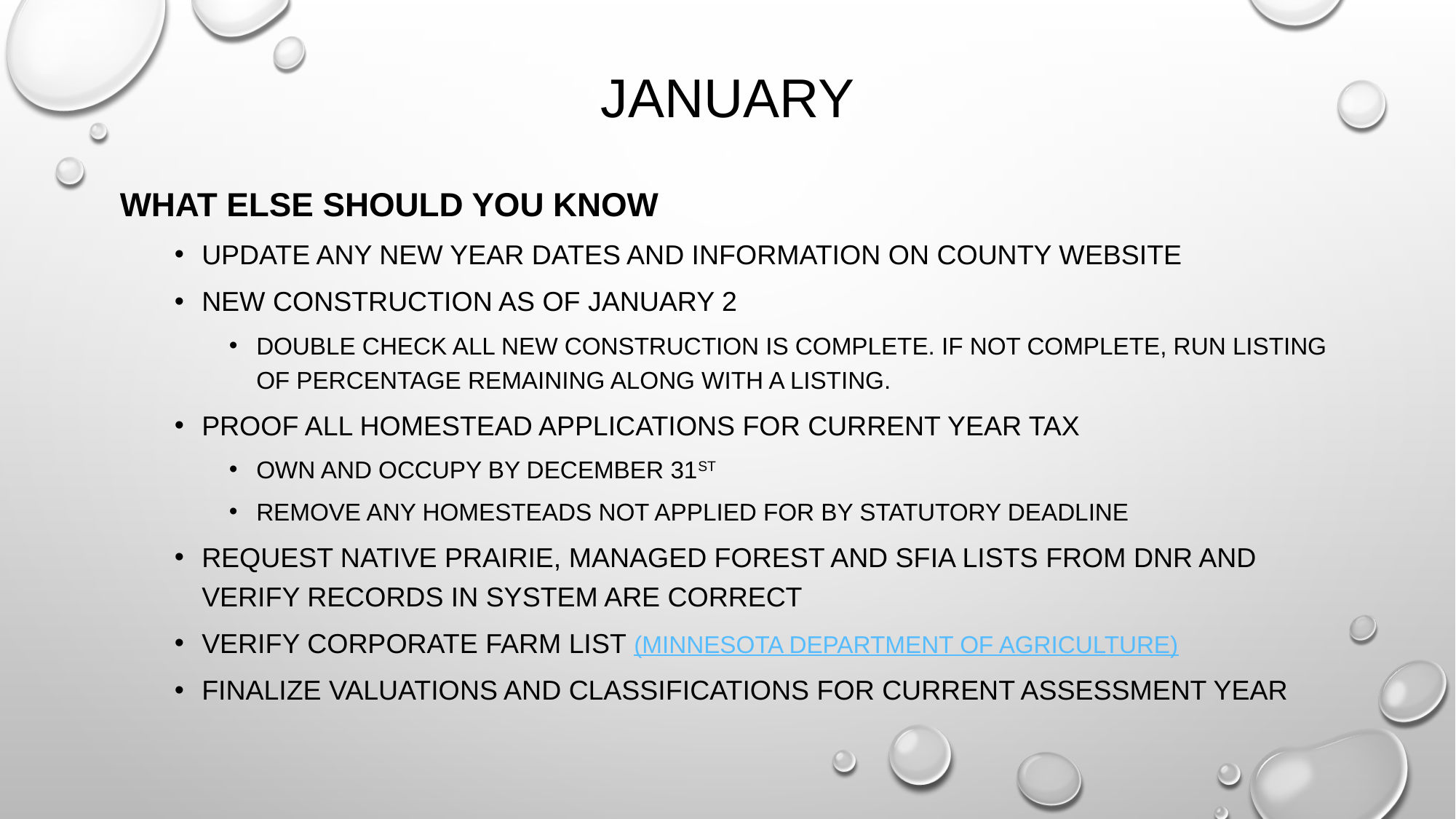

January
What else should you know
Update any new year dates and information on county website
New construction as of January 2
Double check all new construction is complete. If not complete, run listing of percentage remaining along with a listing.
Proof all Homestead applications for current year tax
Own and occupy by December 31st
Remove any homesteads not applied for by statutory deadline
Request native prairie, managed forest and sfia lists from dnr and verify records in system are correct
Verify corporate farm list (Minnesota Department of Agriculture)
Finalize valuations and classifications for current assessment year